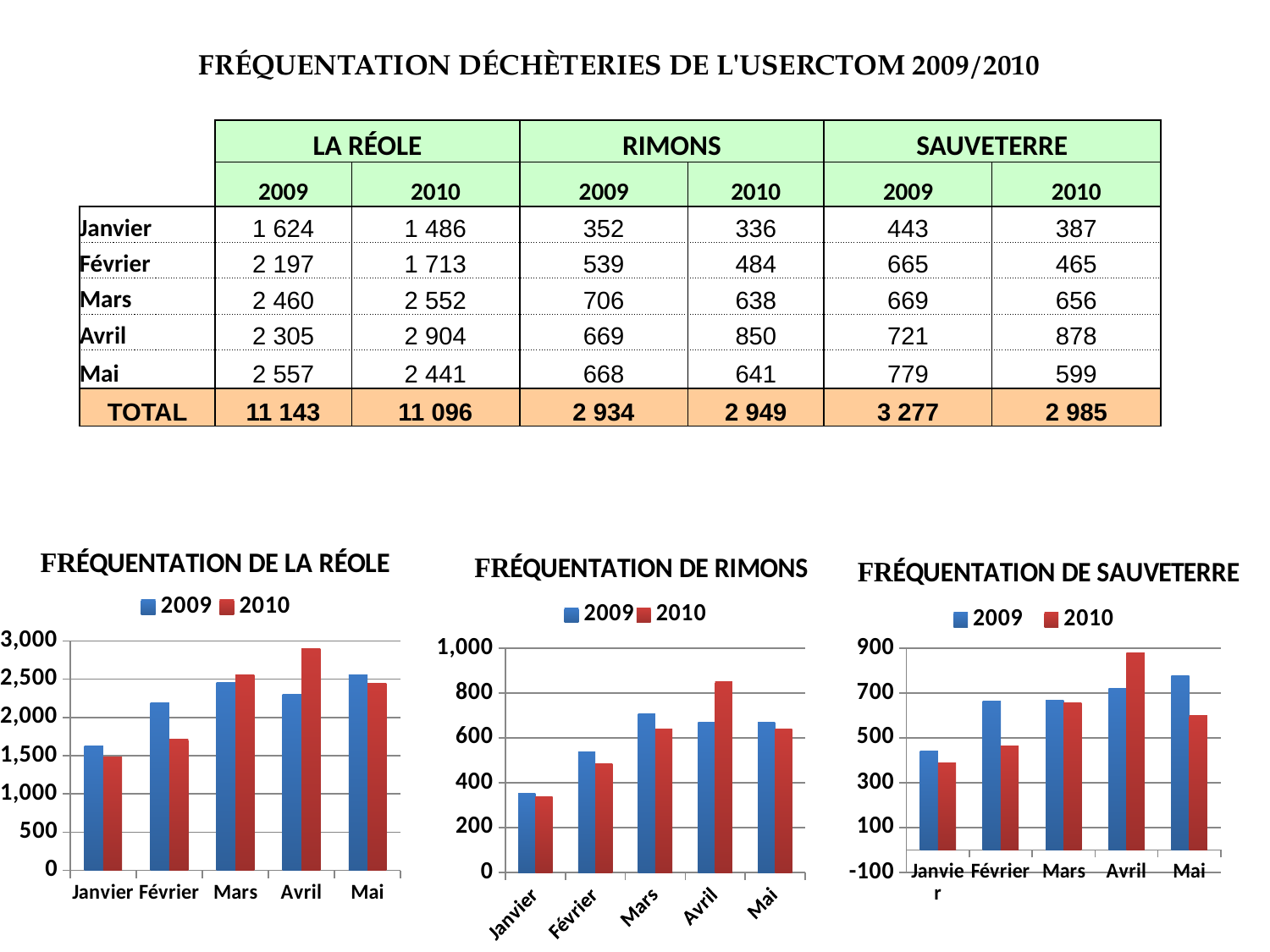

| FRÉQUENTATION DÉCHÈTERIES DE L'USERCTOM 2009/2010 |  |  |  |  |  |  |
| --- | --- | --- | --- | --- | --- | --- |
|  |  |  |  |  |  |  |
|  | LA RÉOLE |  | RIMONS |  | SAUVETERRE |  |
|  | 2009 | 2010 | 2009 | 2010 | 2009 | 2010 |
| Janvier | 1 624 | 1 486 | 352 | 336 | 443 | 387 |
| Février | 2 197 | 1 713 | 539 | 484 | 665 | 465 |
| Mars | 2 460 | 2 552 | 706 | 638 | 669 | 656 |
| Avril | 2 305 | 2 904 | 669 | 850 | 721 | 878 |
| Mai | 2 557 | 2 441 | 668 | 641 | 779 | 599 |
| TOTAL | 11 143 | 11 096 | 2 934 | 2 949 | 3 277 | 2 985 |

### Chart

| Category |  |  |
|---|---|---|
| Janvier | 1624.0 | 1486.0 |
| Février | 2197.0 | 1713.0 |
| Mars | 2460.0 | 2552.0 |
| Avril | 2305.0 | 2904.0 |
| Mai | 2557.0 | 2441.0 |

### Chart

| Category |  |  |
|---|---|---|
| Janvier | 352.0 | 336.0 |
| Février | 539.0 | 484.0 |
| Mars | 706.0 | 638.0 |
| Avril | 669.0 | 850.0 |
| Mai | 668.0 | 641.0 |

### Chart

| Category |  |  |
|---|---|---|
| Janvier | 443.0 | 387.0 |
| Février | 665.0 | 465.0 |
| Mars | 669.0 | 656.0 |
| Avril | 721.0 | 878.0 |
| Mai | 779.0 | 599.0 |